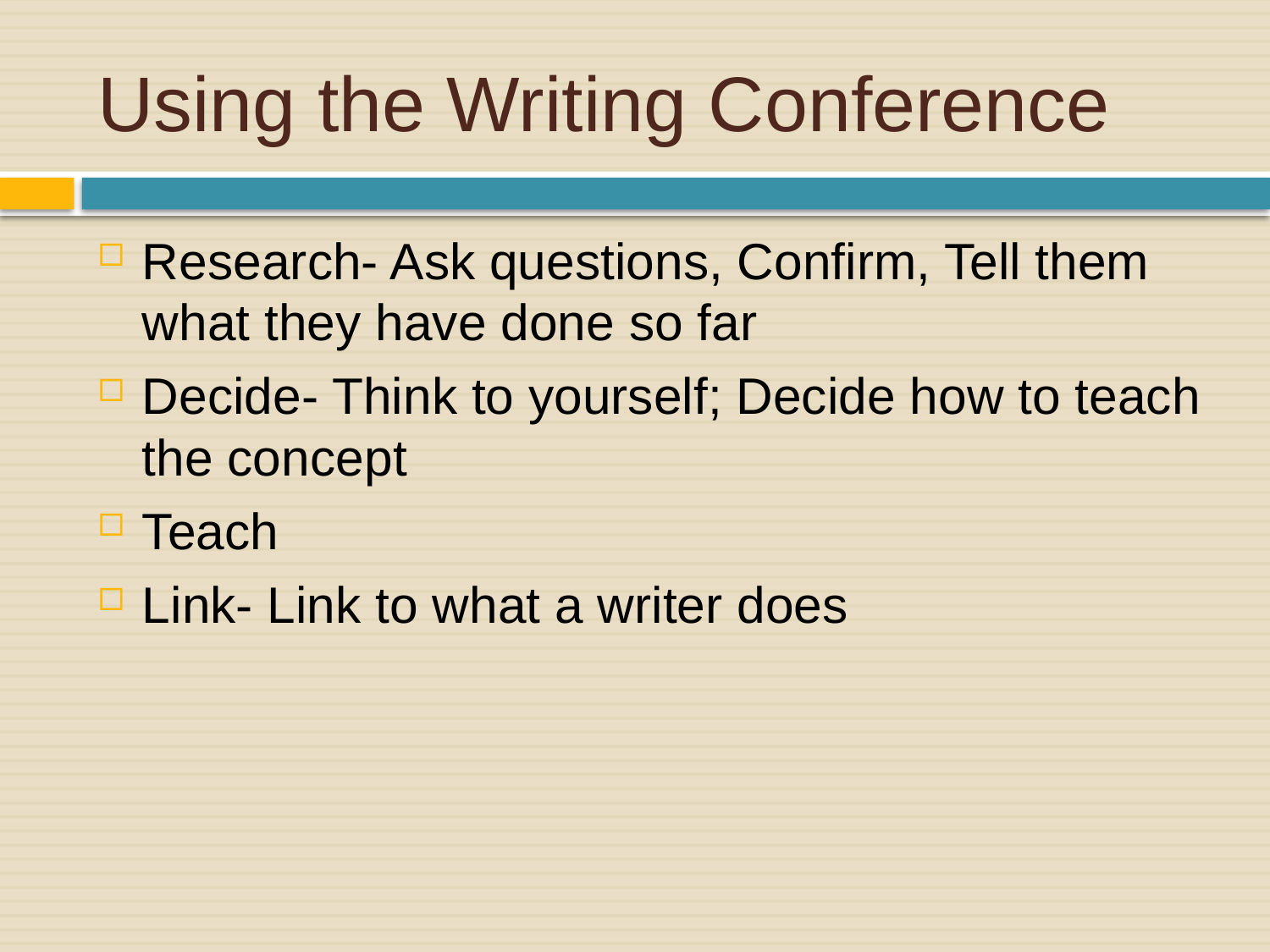

# Using the Writing Conference
Research- Ask questions, Confirm, Tell them what they have done so far
Decide- Think to yourself; Decide how to teach the concept
Teach
Link- Link to what a writer does